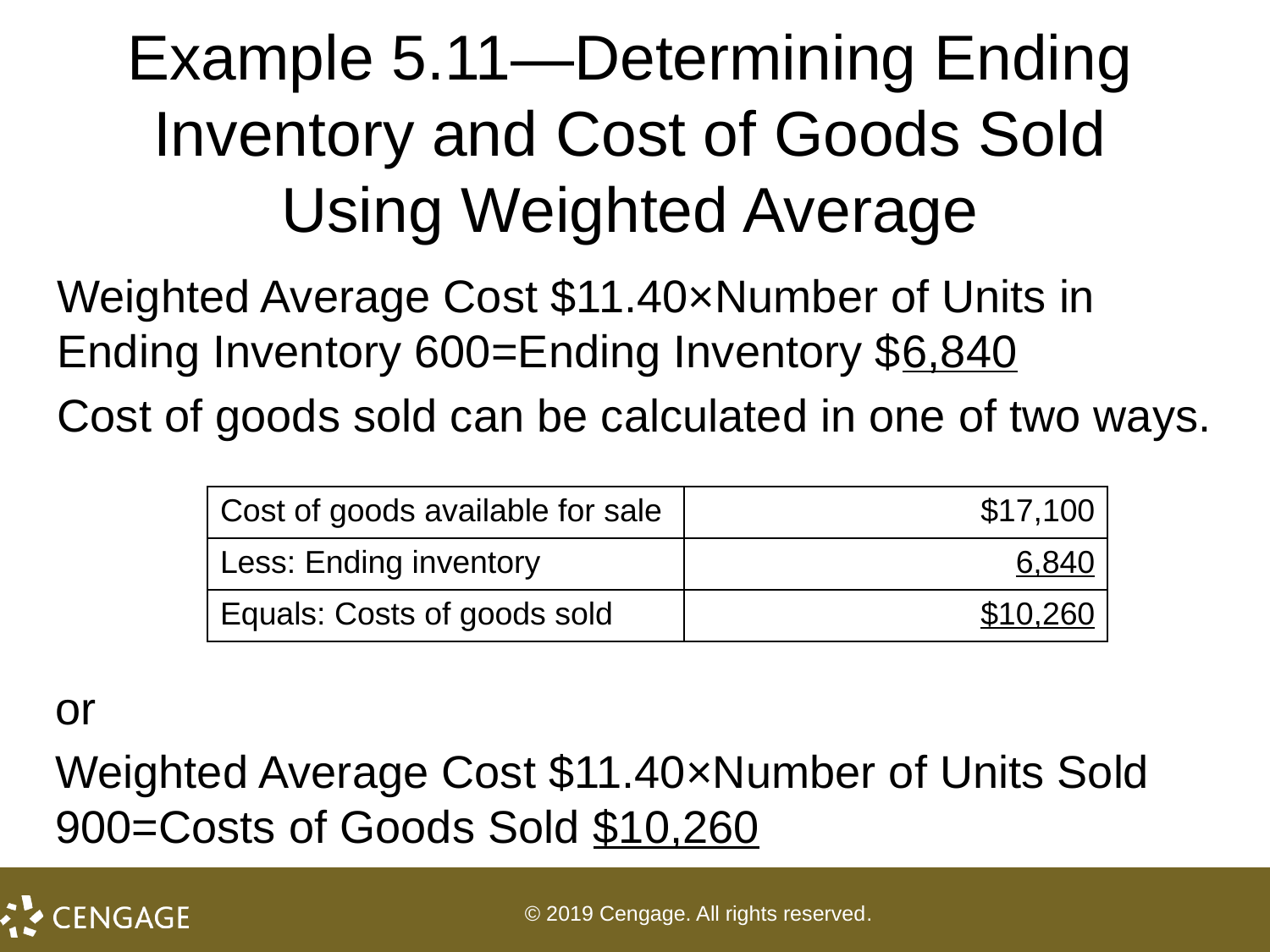

# Example 5.11—Determining Ending Inventory and Cost of Goods Sold Using Weighted Average
Weighted Average Cost $11.40×Number of Units in Ending Inventory 600=Ending Inventory $6,840
Cost of goods sold can be calculated in one of two ways.
| Cost of goods available for sale | $17,100 |
| --- | --- |
| Less: Ending inventory | 6,840 |
| Equals: Costs of goods sold | $10,260 |
or
Weighted Average Cost $11.40×Number of Units Sold 900=Costs of Goods Sold $10,260